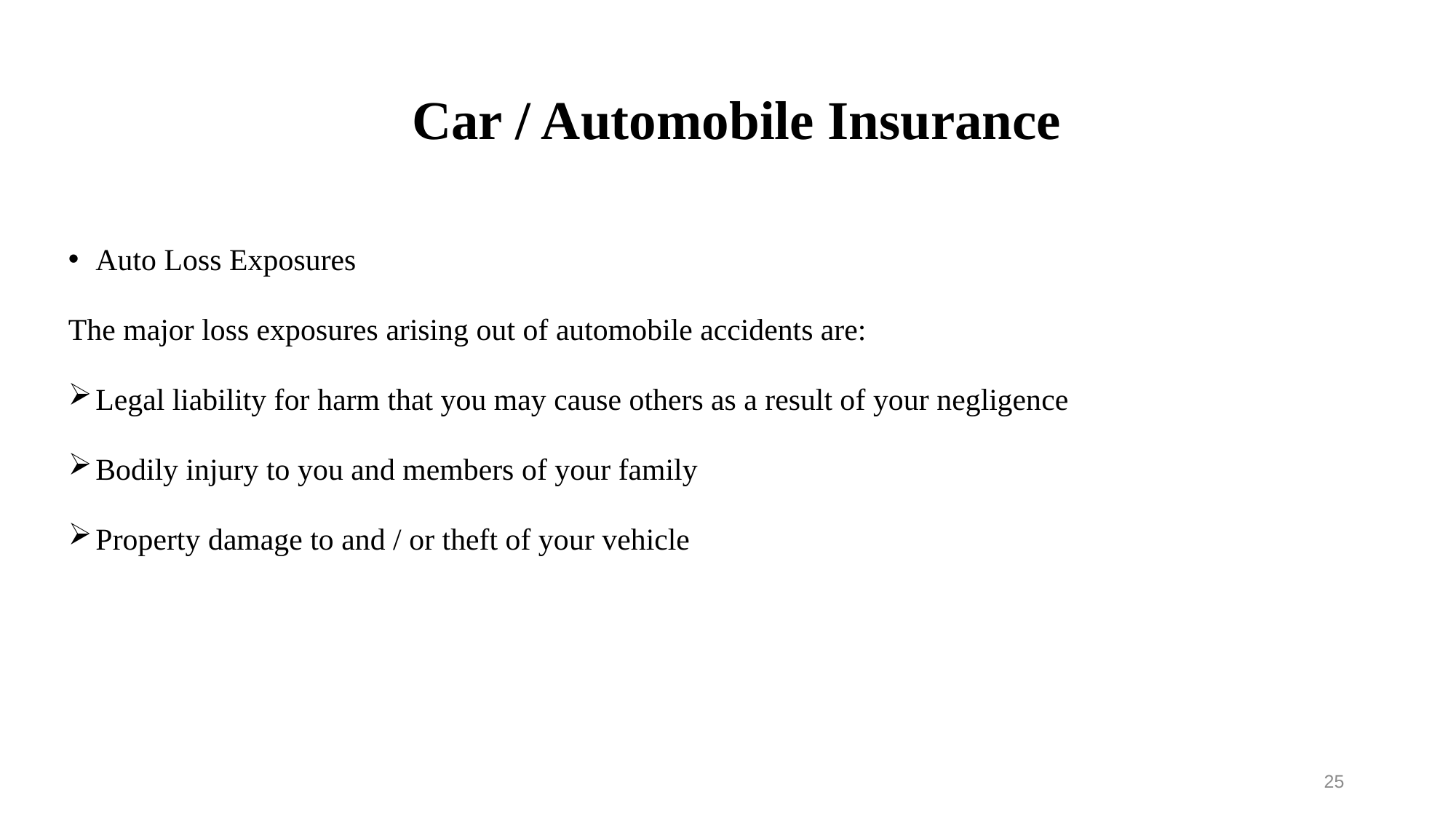

# Car / Automobile Insurance
Auto Loss Exposures
The major loss exposures arising out of automobile accidents are:
Legal liability for harm that you may cause others as a result of your negligence
Bodily injury to you and members of your family
Property damage to and / or theft of your vehicle
25